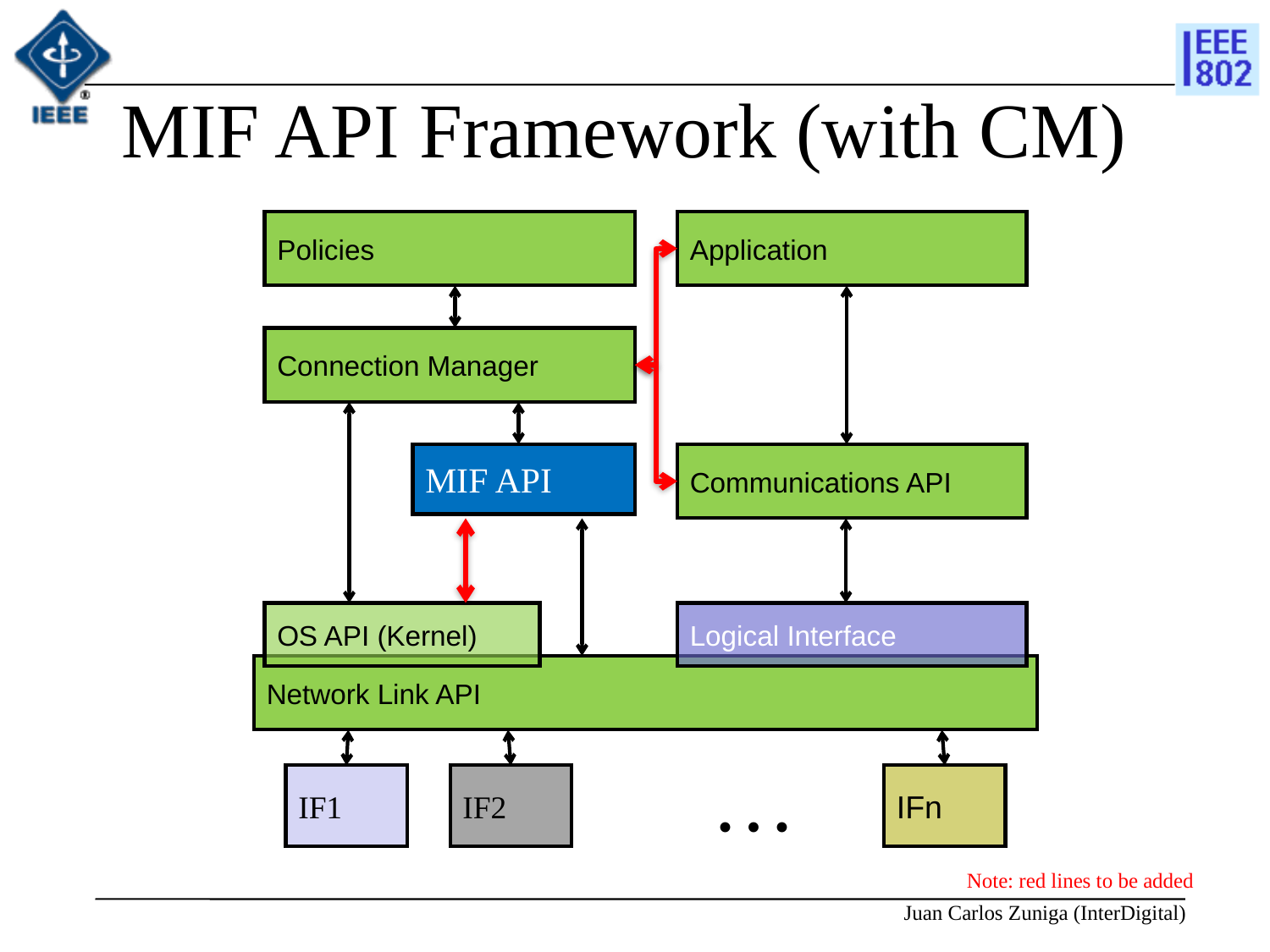

# MIF API Framework (with CM)
Policies
Application
Connection Manager
MIF API
Communications API
OS API (Kernel)
Logical Interface
Network Link API
…
IF1
IF2
IFn
Note: red lines to be added
Juan Carlos Zuniga (InterDigital)